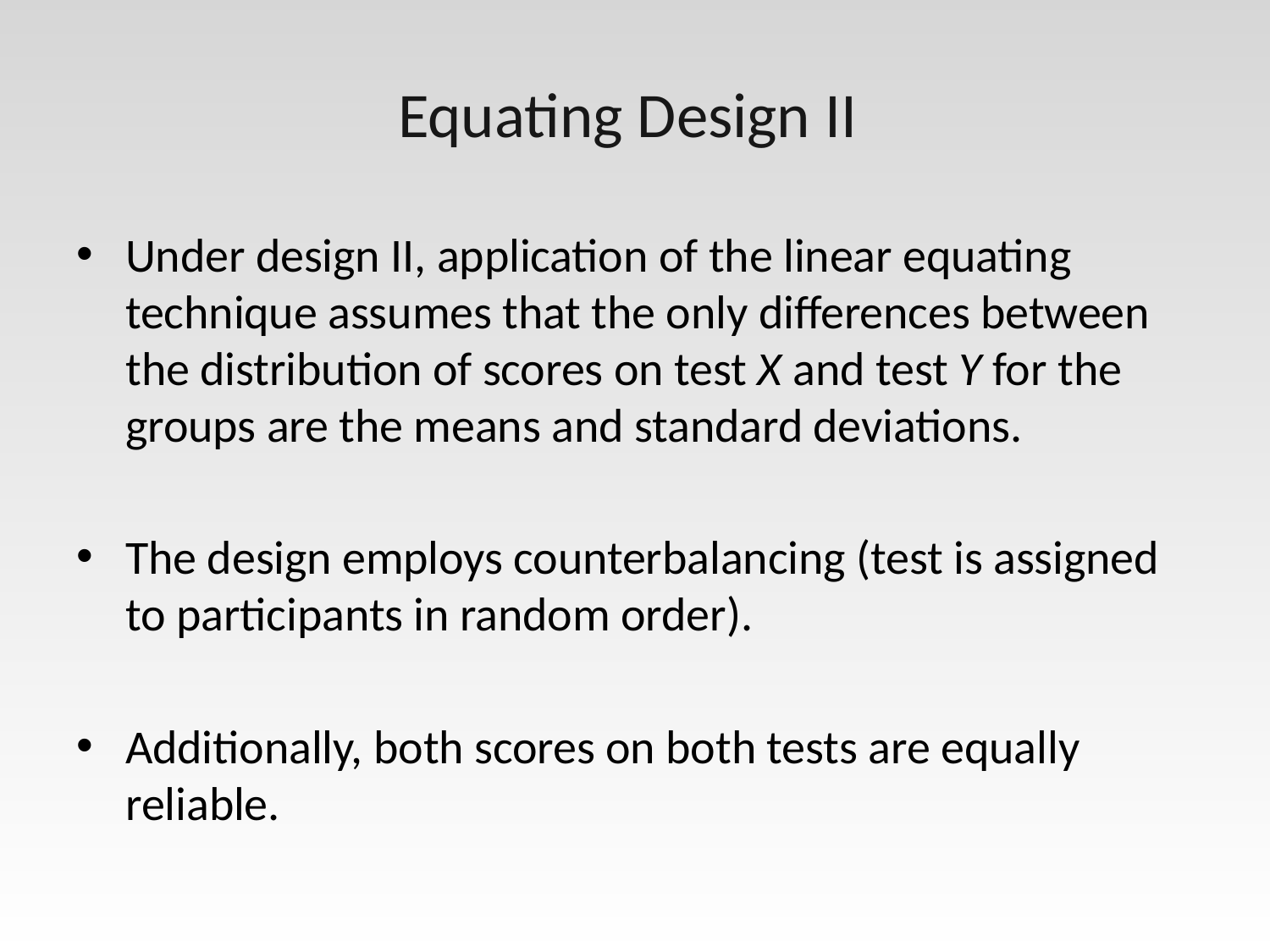

# Equating Design II

Under design II, application of the linear equating technique assumes that the only differences between the distribution of scores on test X and test Y for the groups are the means and standard deviations.

The design employs counterbalancing (test is assigned to participants in random order).

Additionally, both scores on both tests are equally reliable.